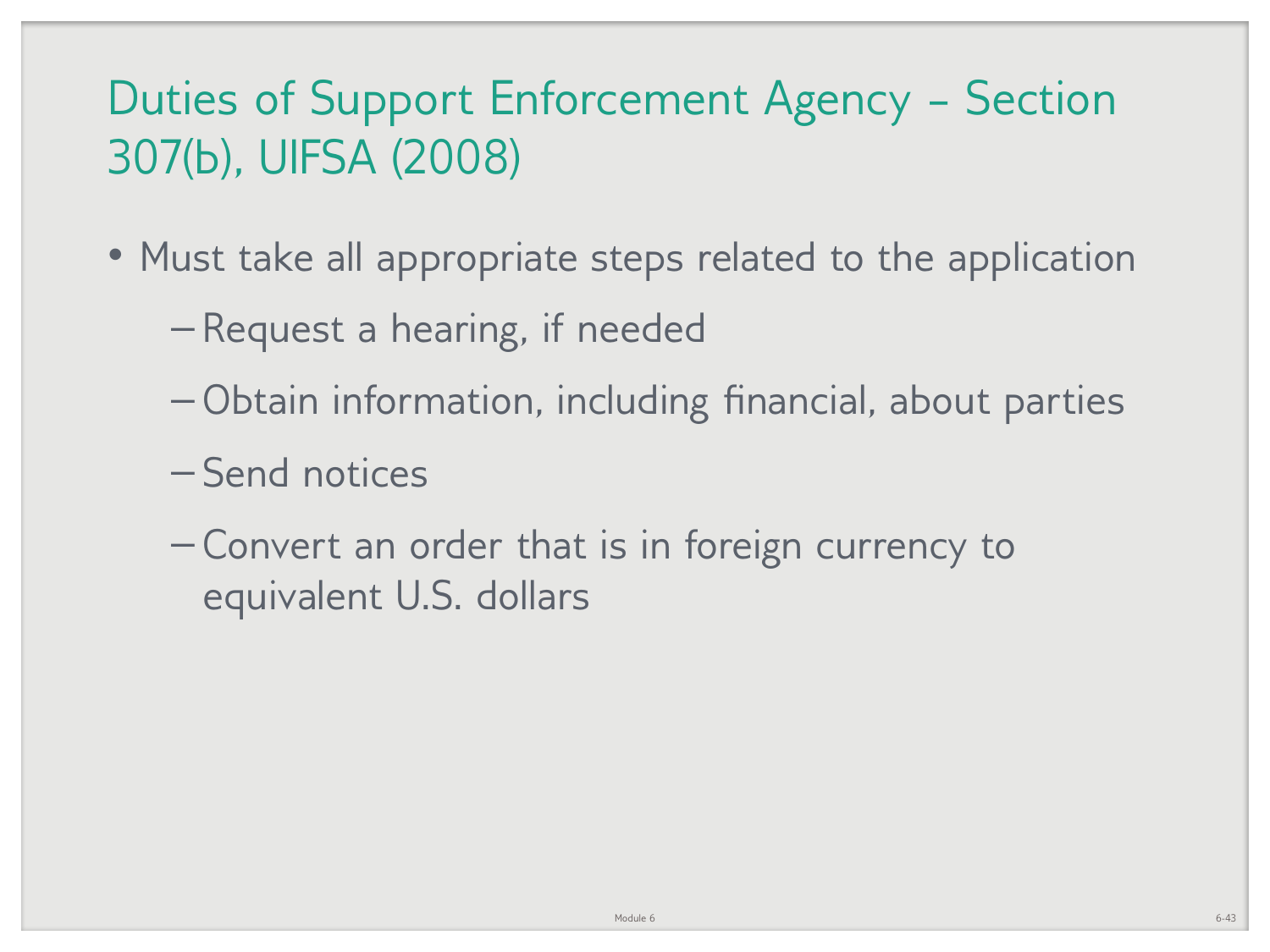

# Duties of Support Enforcement Agency – Section 307(b), UIFSA (2008)
Must take all appropriate steps related to the application
Request a hearing, if needed
Obtain information, including financial, about parties
Send notices
Convert an order that is in foreign currency to equivalent U.S. dollars

Module 6
6-43